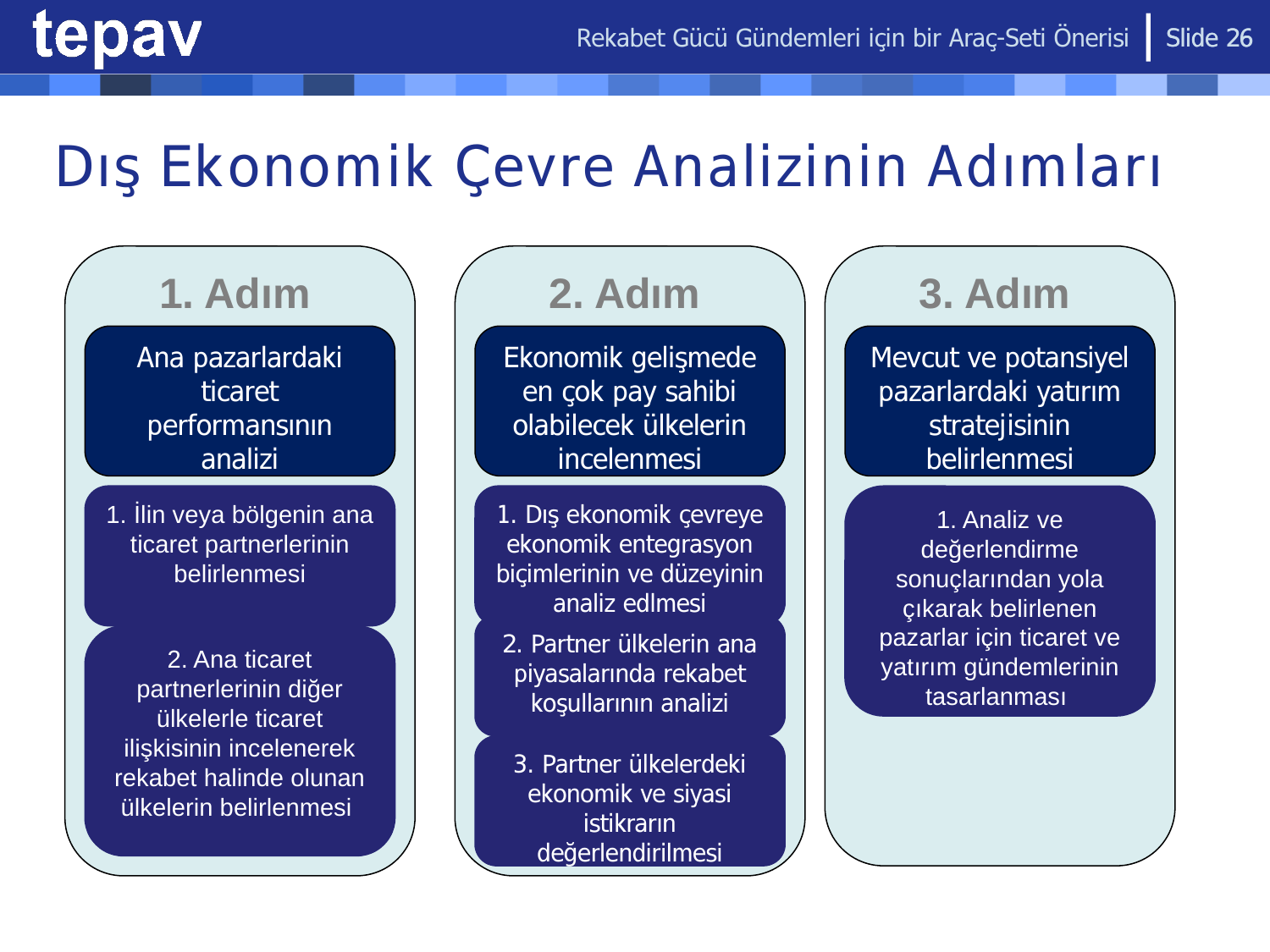

Rekabet Gücü Gündemleri için bir Araç-Seti Önerisi
Slide 26
Slide 26
# Dış Ekonomik Çevre Analizinin Adımları

1. Adım
2. Adım
3. Adım
Ana pazarlardaki ticaret performansının analizi
Ekonomik gelişmede en çok pay sahibi olabilecek ülkelerin incelenmesi
Mevcut ve potansiyel pazarlardaki yatırım stratejisinin belirlenmesi
1. İlin veya bölgenin ana ticaret partnerlerinin belirlenmesi
1. Dış ekonomik çevreye ekonomik entegrasyon biçimlerinin ve düzeyinin analiz edlmesi
1. Analiz ve değerlendirme sonuçlarından yola çıkarak belirlenen pazarlar için ticaret ve yatırım gündemlerinin tasarlanması
2. Partner ülkelerin ana piyasalarında rekabet koşullarının analizi
2. Ana ticaret partnerlerinin diğer ülkelerle ticaret ilişkisinin incelenerek rekabet halinde olunan ülkelerin belirlenmesi
3. Partner ülkelerdeki ekonomik ve siyasi istikrarın değerlendirilmesi